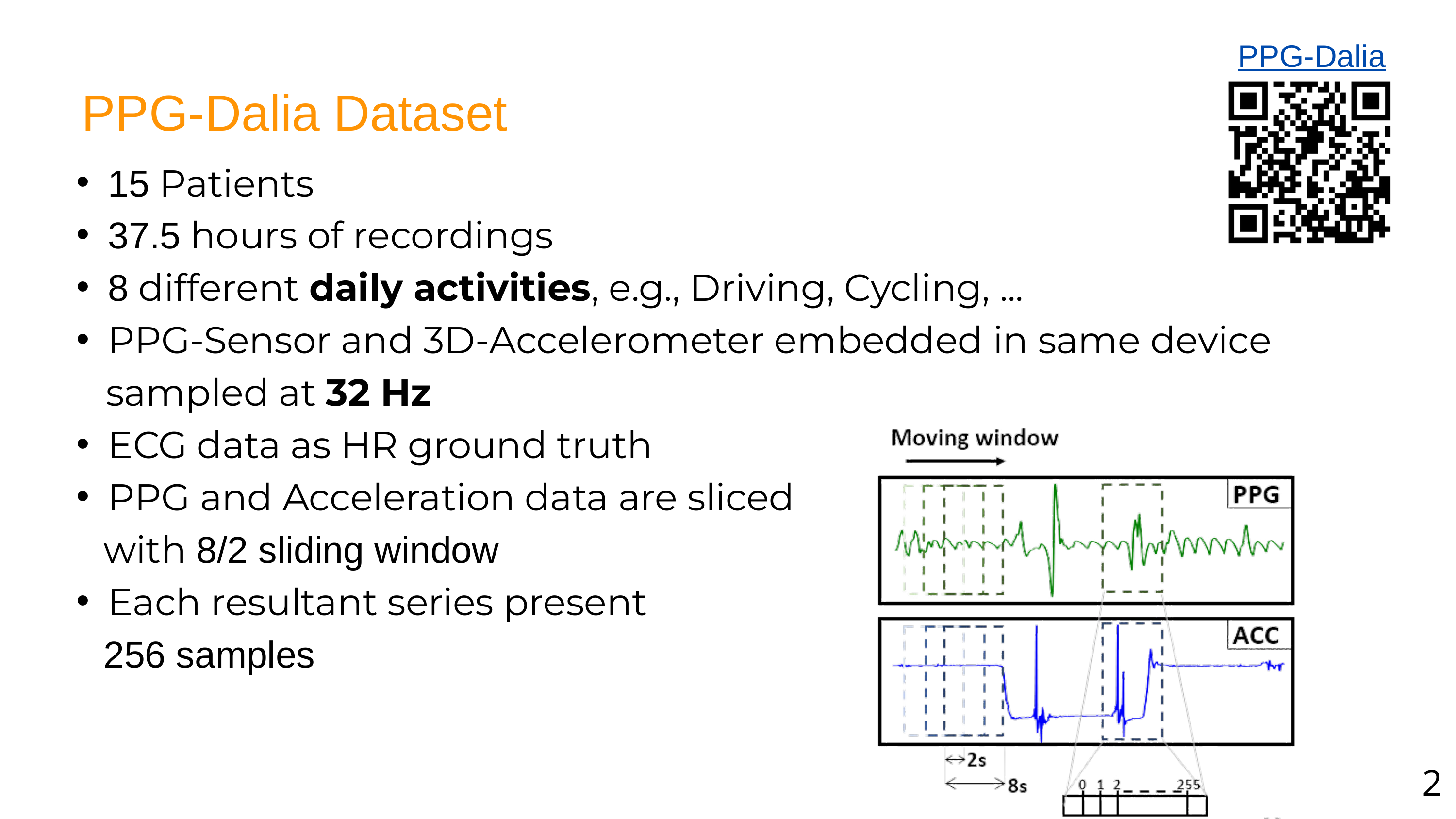

PPG-Dalia

PPG-Dalia Dataset
15 Patients
37.5 hours of recordings
8 different daily activities, e.g., Driving, Cycling, ...
PPG-Sensor and 3D-Accelerometer embedded in same device
   sampled at 32 Hz
ECG data as HR ground truth
PPG and Acceleration data are sliced
      with 8/2 sliding window
Each resultant series present
      256 samples

20